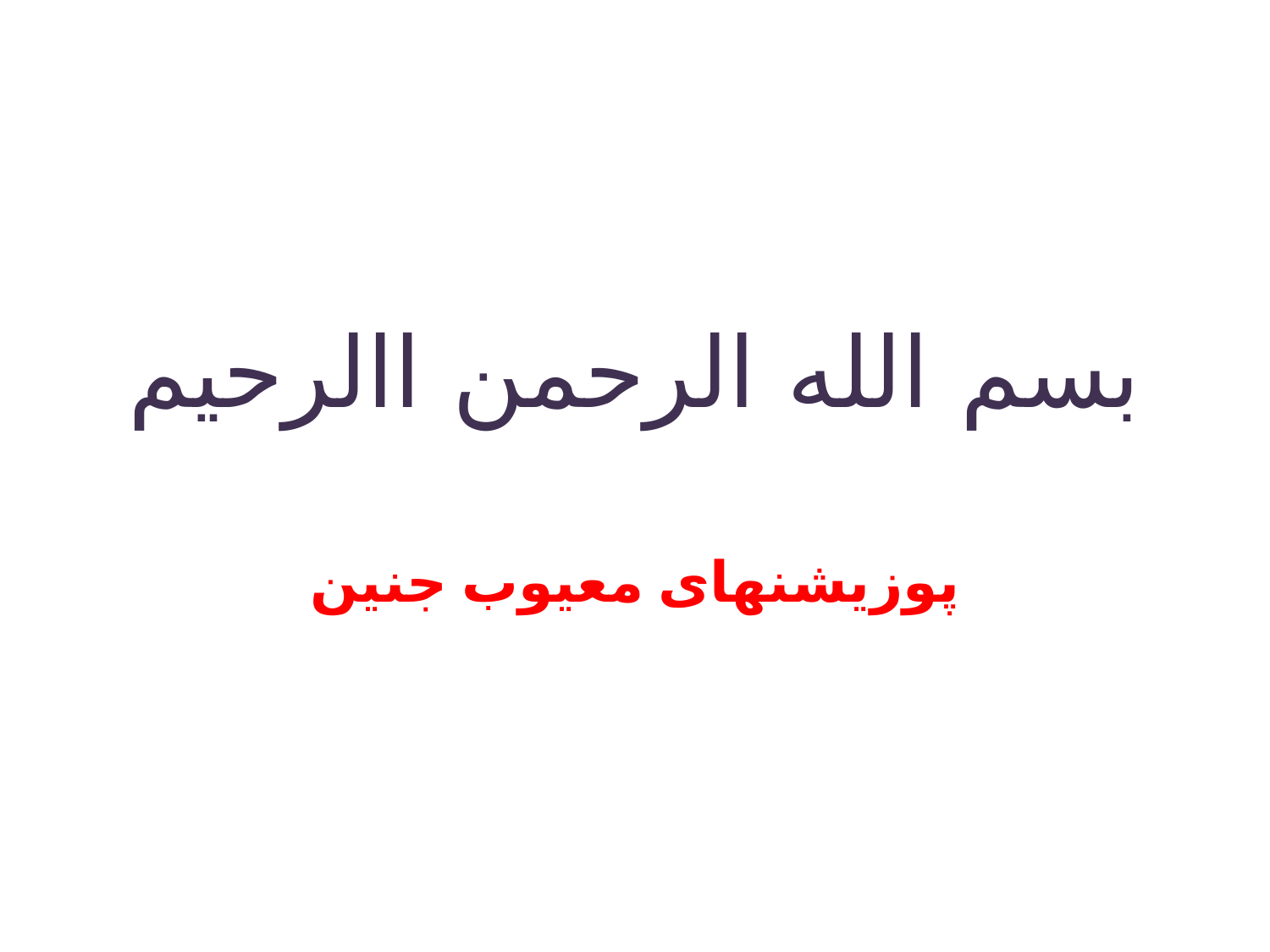

# بسم الله الرحمن االرحیم
پوزیشنهای معیوب جنین